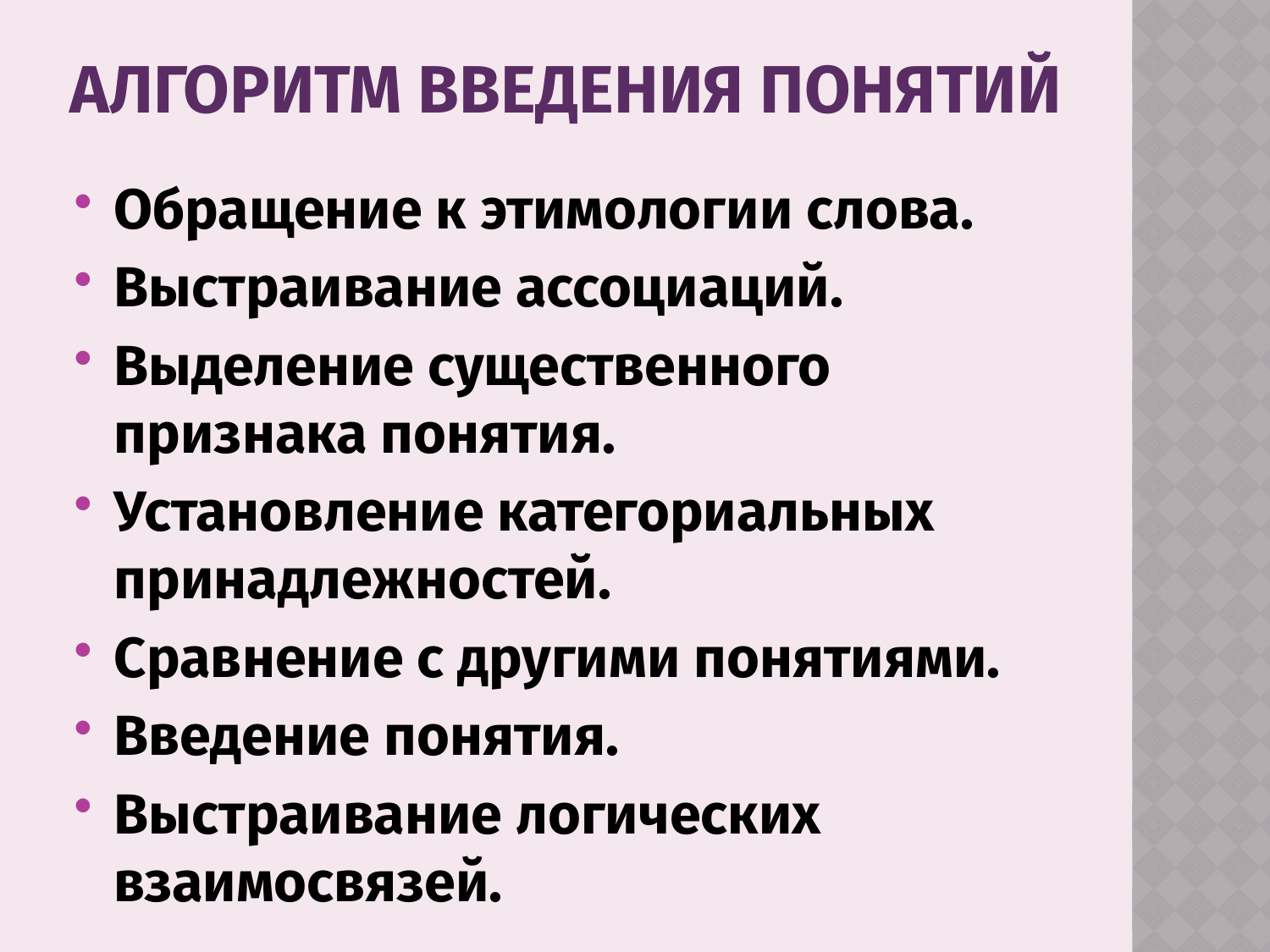

# Алгоритм введения понятий
Обращение к этимологии слова.
Выстраивание ассоциаций.
Выделение существенного признака понятия.
Установление категориальных принадлежностей.
Сравнение с другими понятиями.
Введение понятия.
Выстраивание логических взаимосвязей.